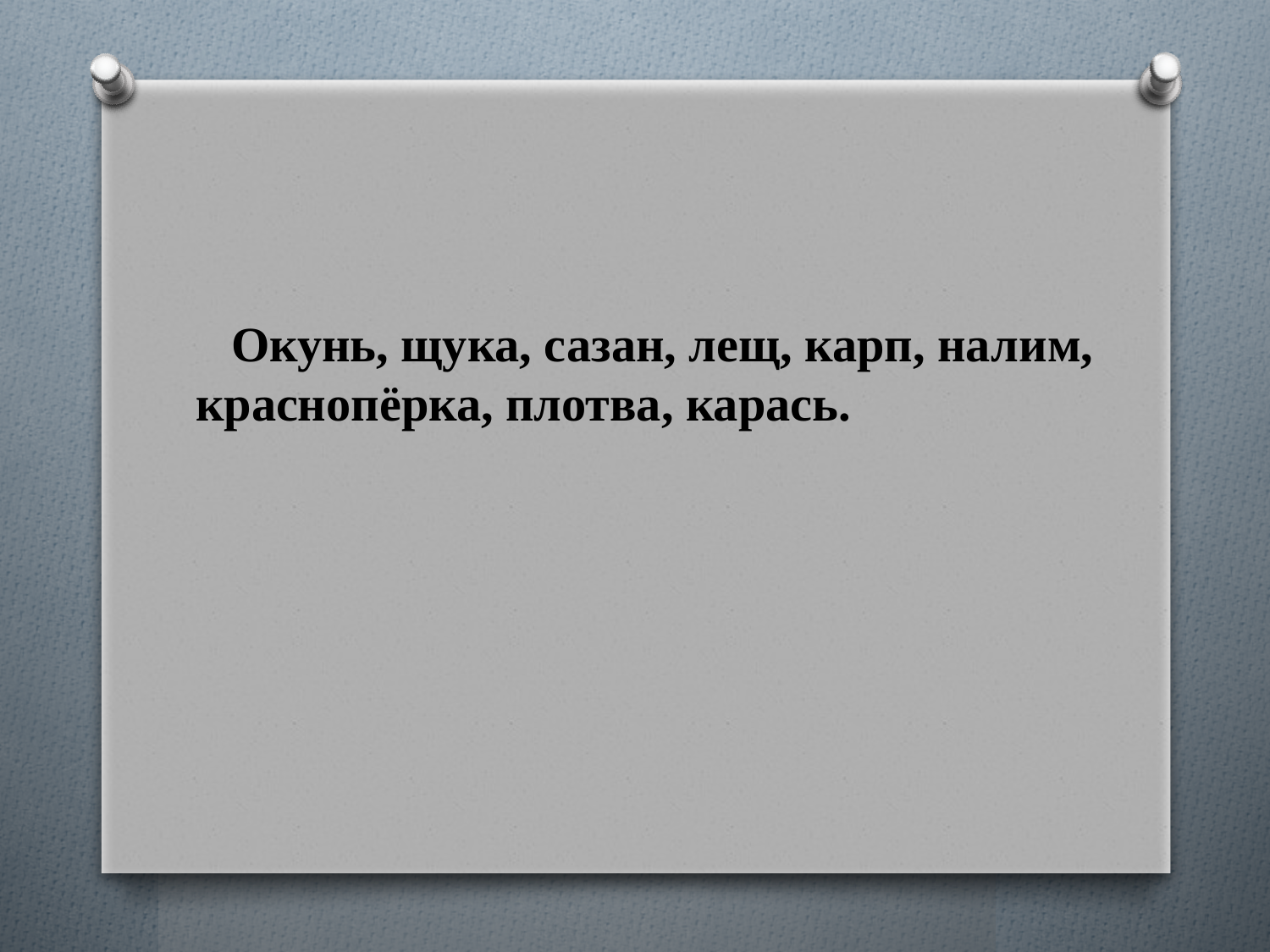

Окунь, щука, сазан, лещ, карп, налим, краснопёрка, плотва, карась.